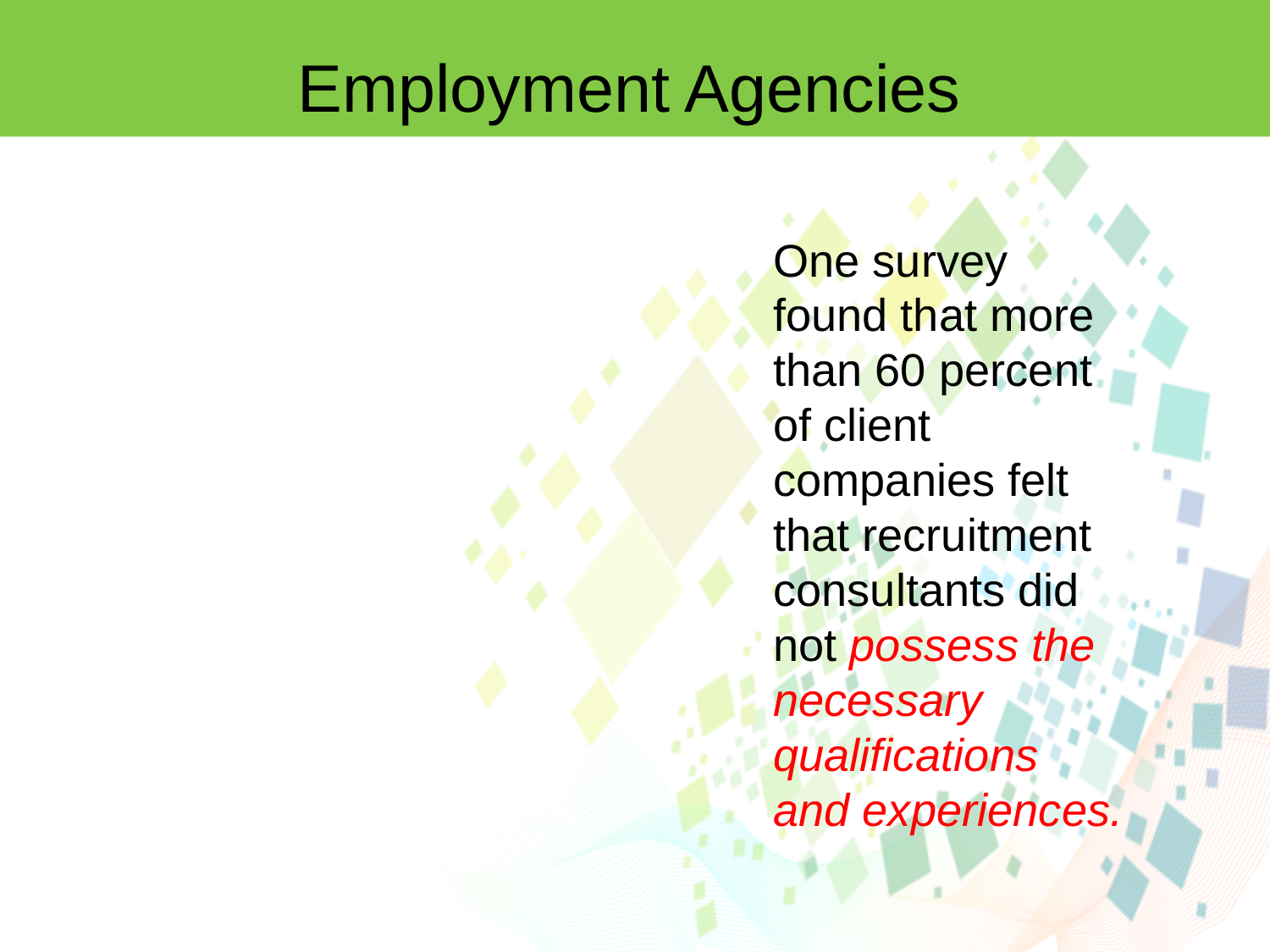

Employment Agencies
One survey found that more than 60 percent of client companies felt that recruitment consultants did not possess the necessary qualifications and experiences.